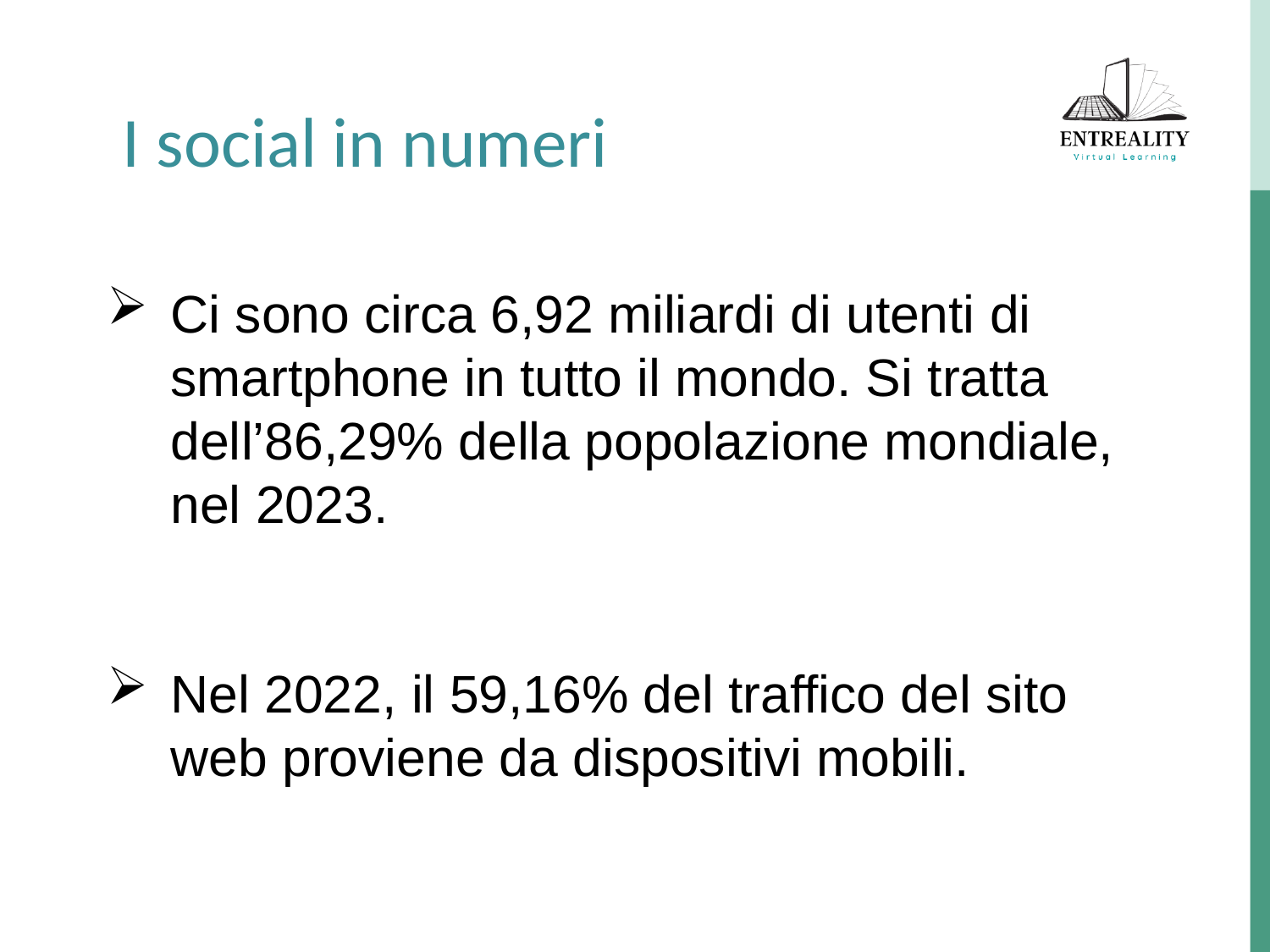

I social in numeri

Ci sono circa 6,92 miliardi di utenti di smartphone in tutto il mondo. Si tratta dell’86,29% della popolazione mondiale, nel 2023.

Nel 2022, il 59,16% del traffico del sito web proviene da dispositivi mobili.